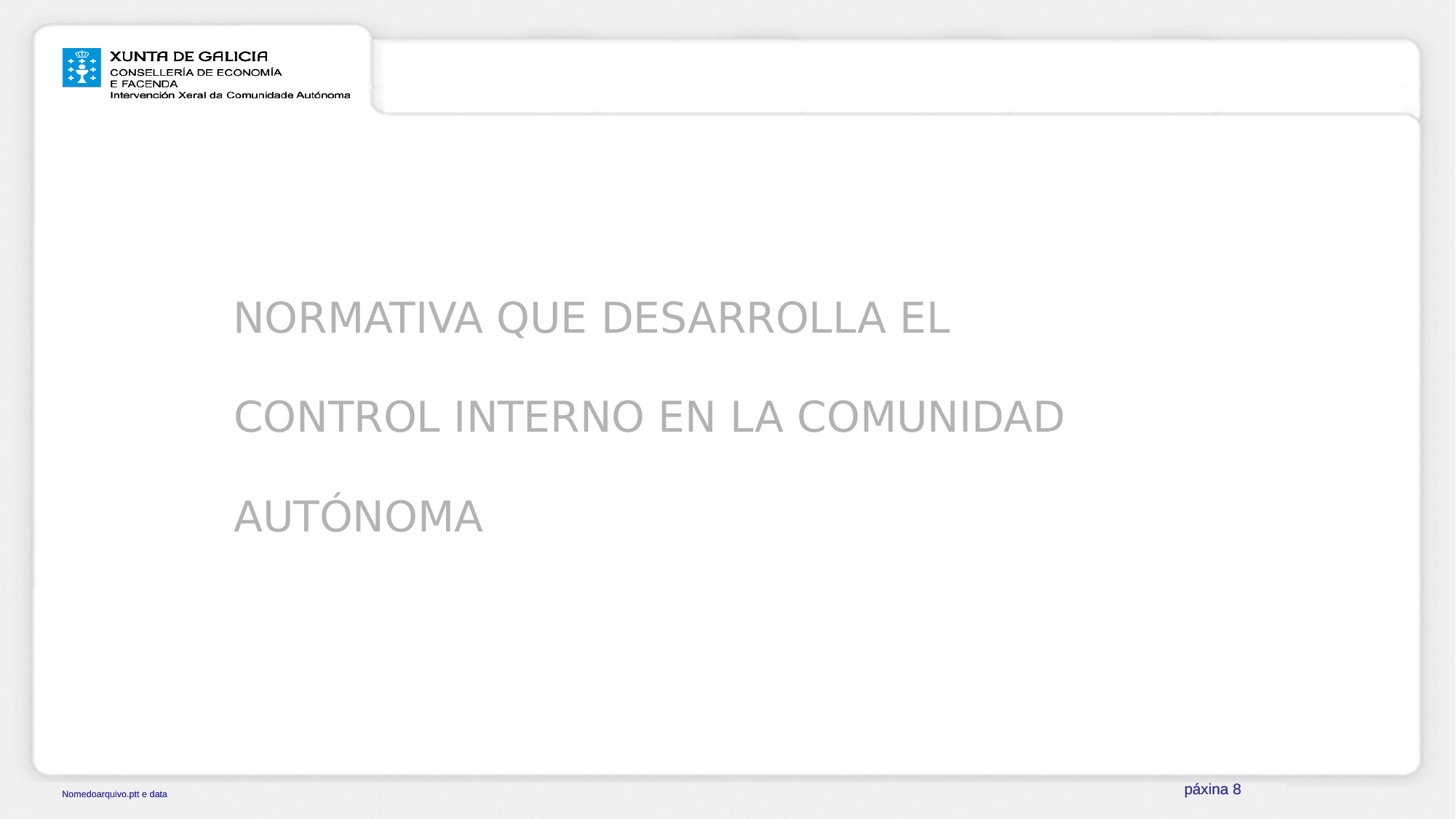

NORMATIVA QUE DESARROLLA EL CONTROL INTERNO EN LA COMUNIDAD AUTÓNOMA
páxina 8
páxina 8